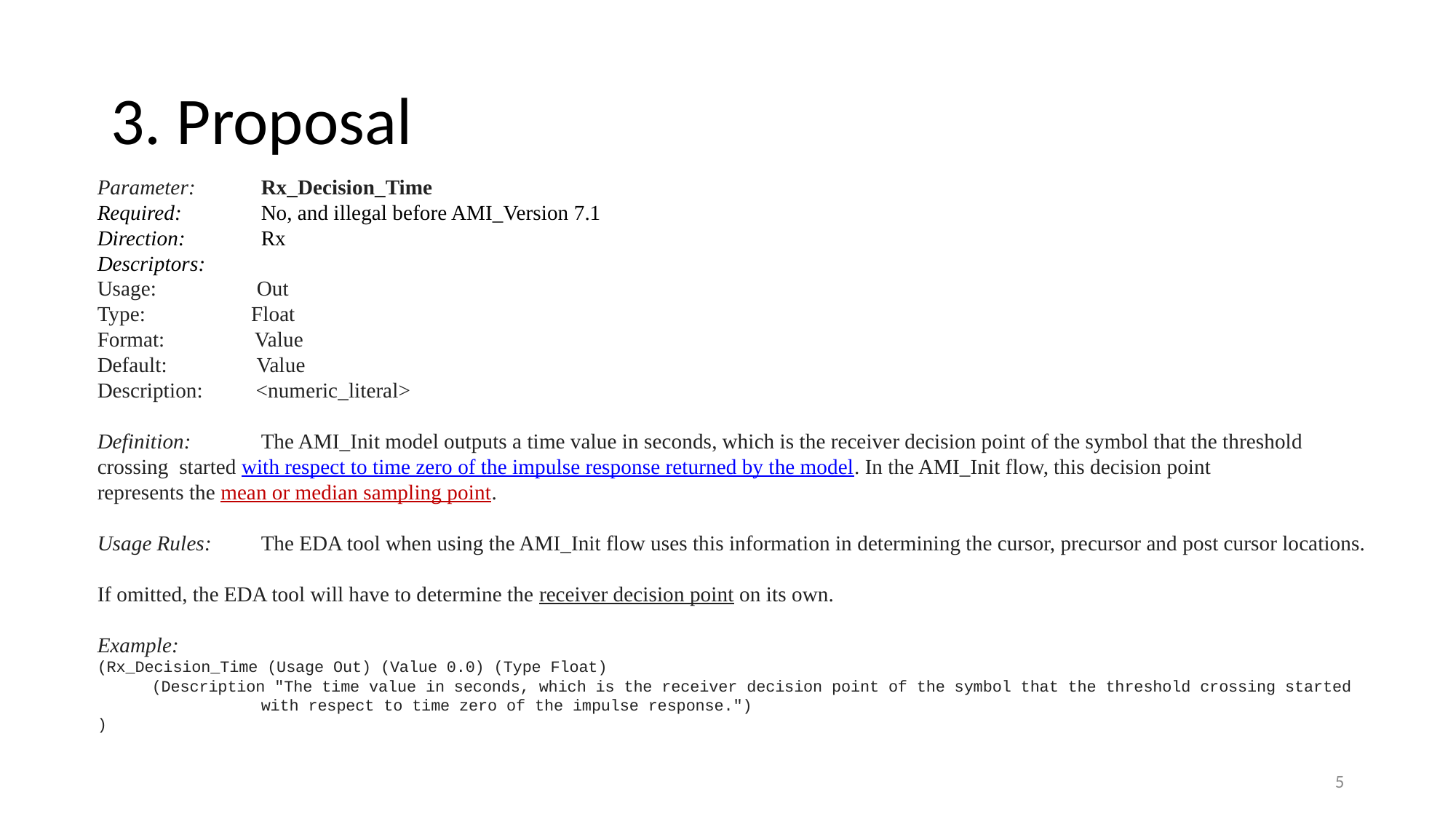

# 3. Proposal
Parameter:	Rx_Decision_Time
Required:	No, and illegal before AMI_Version 7.1
Direction:	Rx
Descriptors:
Usage:                   Out
Type:                    Float
Format:                 Value
Default:                 Value
Description:          <numeric_literal>

Definition:	The AMI_Init model outputs a time value in seconds, which is the receiver decision point of the symbol that the threshold
crossing  started with respect to time zero of the impulse response returned by the model. In the AMI_Init flow, this decision point
represents the mean or median sampling point.

Usage Rules:	The EDA tool when using the AMI_Init flow uses this information in determining the cursor, precursor and post cursor locations.

If omitted, the EDA tool will have to determine the receiver decision point on its own.

Example:
(Rx_Decision_Time (Usage Out) (Value 0.0) (Type Float)
	(Description "The time value in seconds, which is the receiver decision point of the symbol that the threshold crossing started
		with respect to time zero of the impulse response.")
)

5